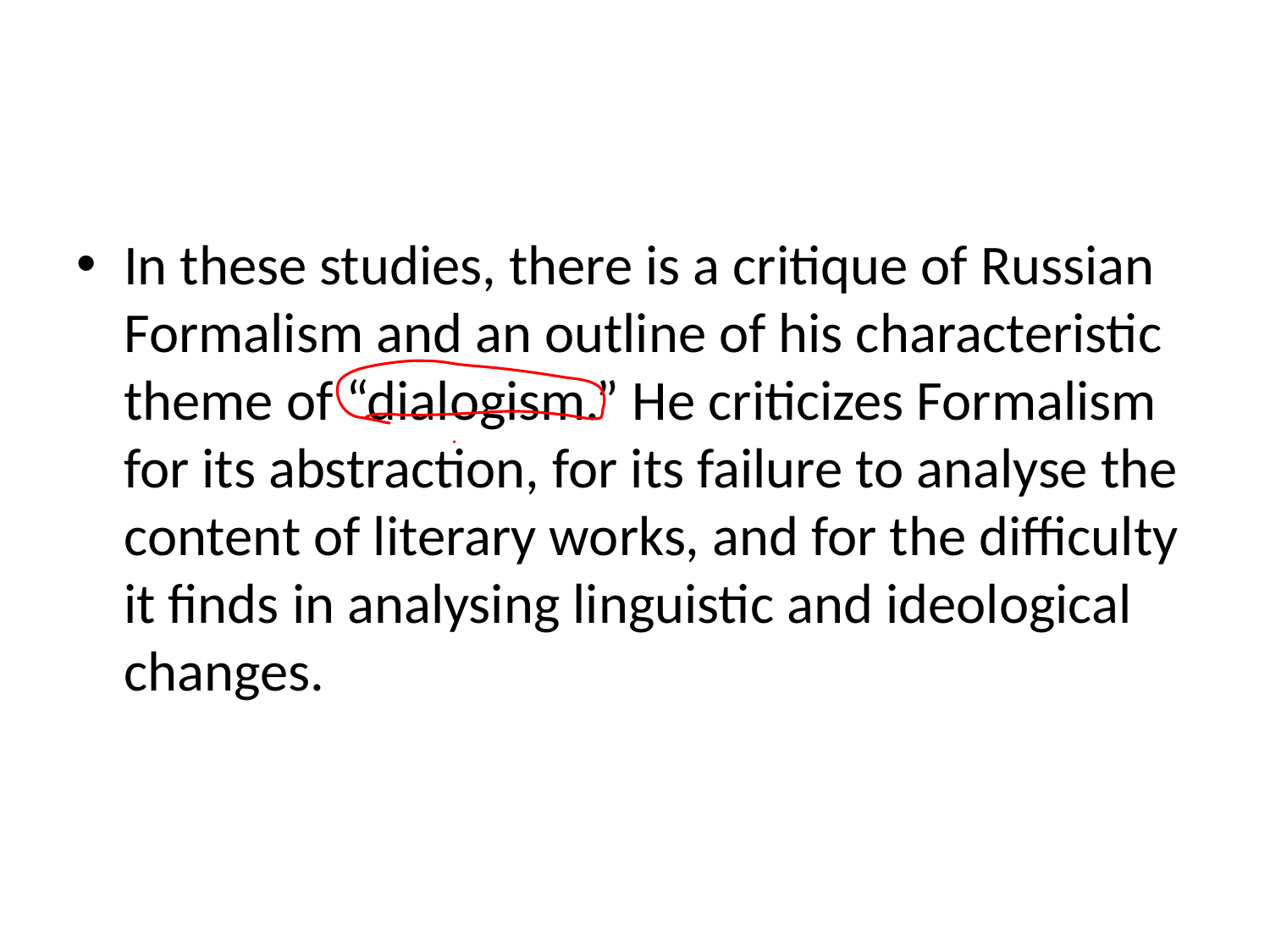

#
In these studies, there is a critique of Russian Formalism and an outline of his characteristic theme of “dialogism.” He criticizes Formalism for its abstraction, for its failure to analyse the content of literary works, and for the difficulty it finds in analysing linguistic and ideological changes.